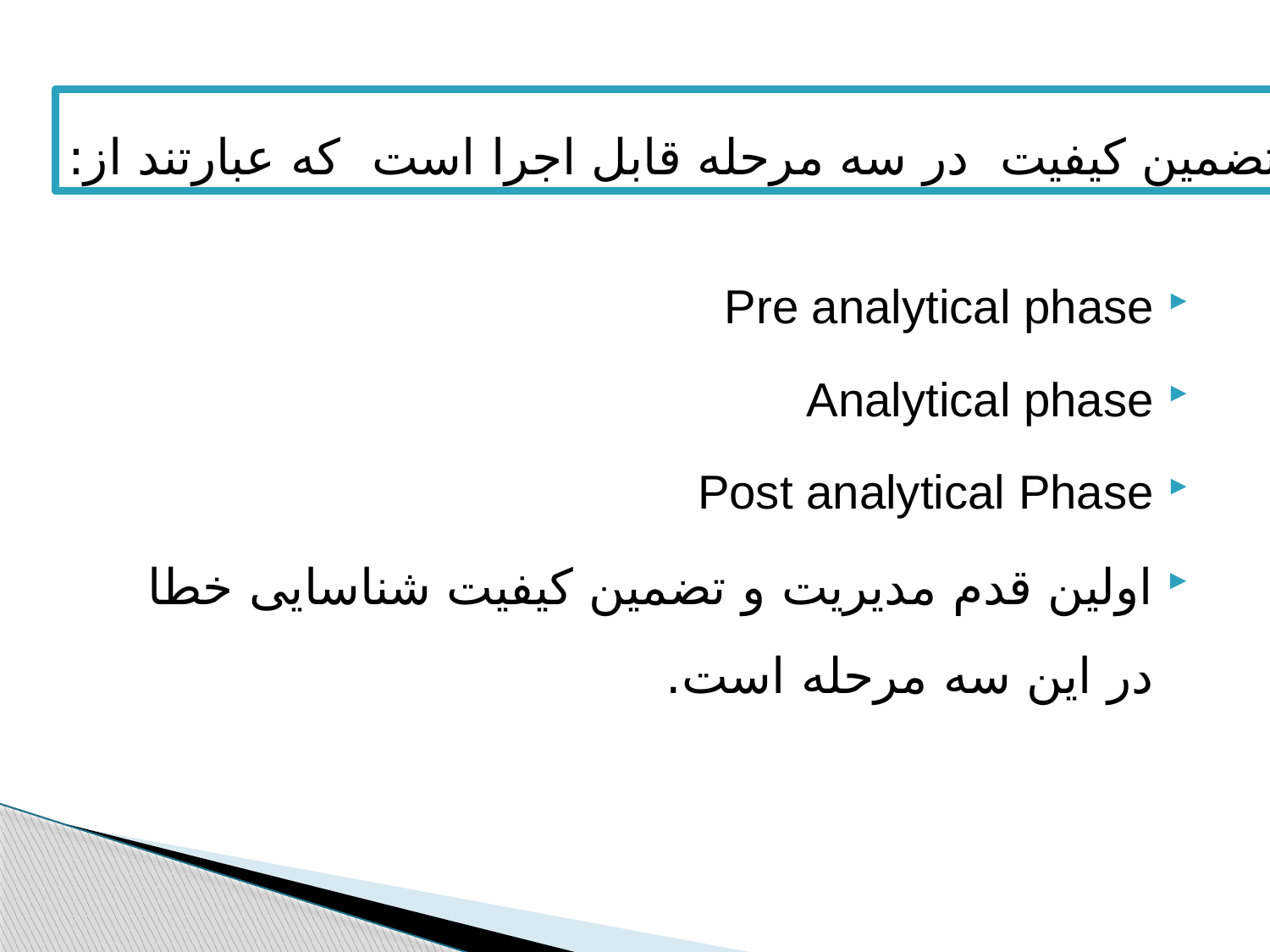

Pre analytical phase
Analytical phase
Post analytical Phase
اولین قدم مدیریت و تضمین کیفیت شناسایی خطا در این سه مرحله است.
تضمین کیفیت  در سه مرحله قابل اجرا است  که عبارتند از: